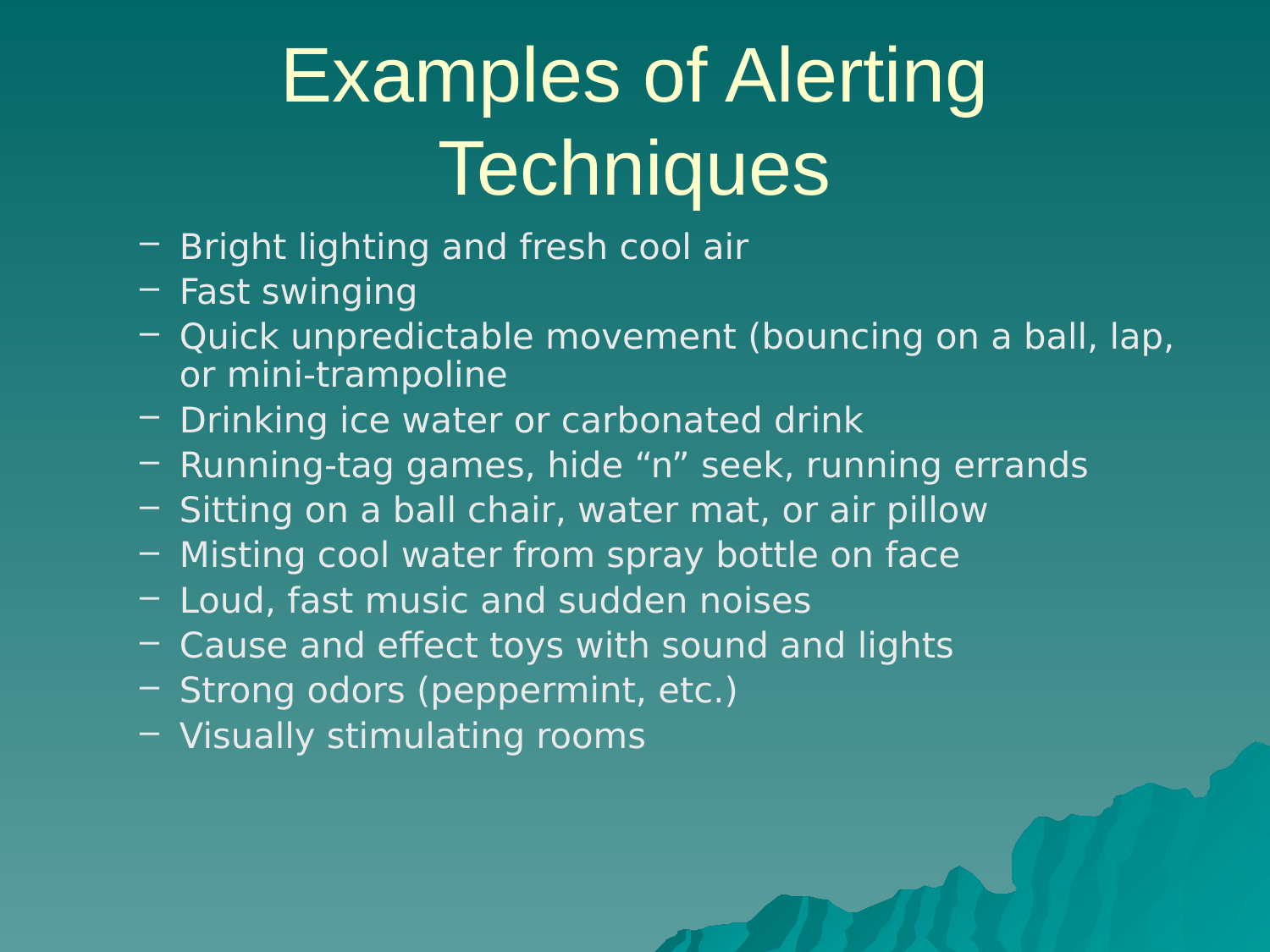

# Examples of Alerting Techniques
Bright lighting and fresh cool air
Fast swinging
Quick unpredictable movement (bouncing on a ball, lap, or mini-trampoline
Drinking ice water or carbonated drink
Running-tag games, hide “n” seek, running errands
Sitting on a ball chair, water mat, or air pillow
Misting cool water from spray bottle on face
Loud, fast music and sudden noises
Cause and effect toys with sound and lights
Strong odors (peppermint, etc.)
Visually stimulating rooms